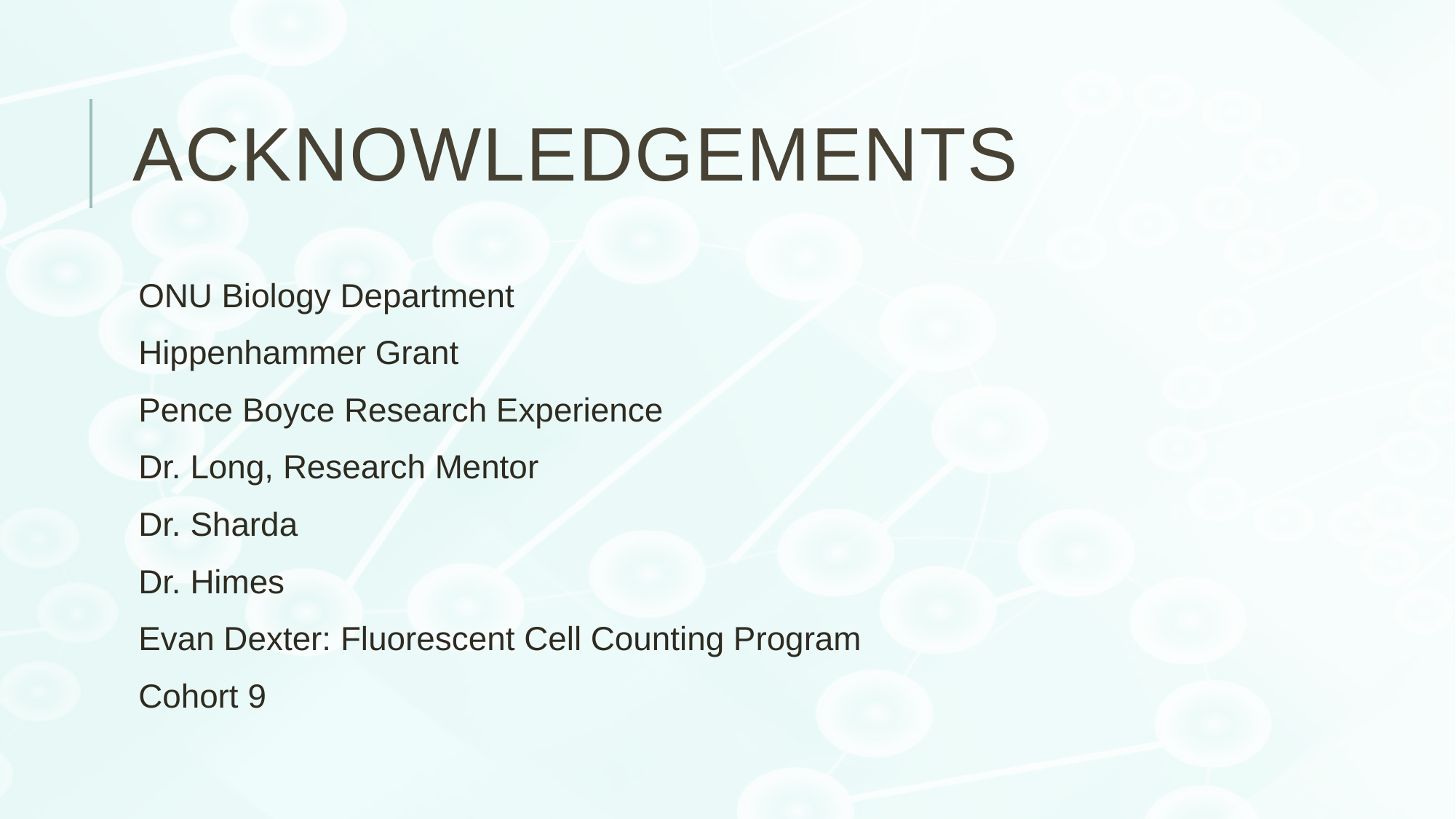

# acknowledgements
ONU Biology Department
Hippenhammer Grant
Pence Boyce Research Experience
Dr. Long, Research Mentor
Dr. Sharda
Dr. Himes
Evan Dexter: Fluorescent Cell Counting Program
Cohort 9